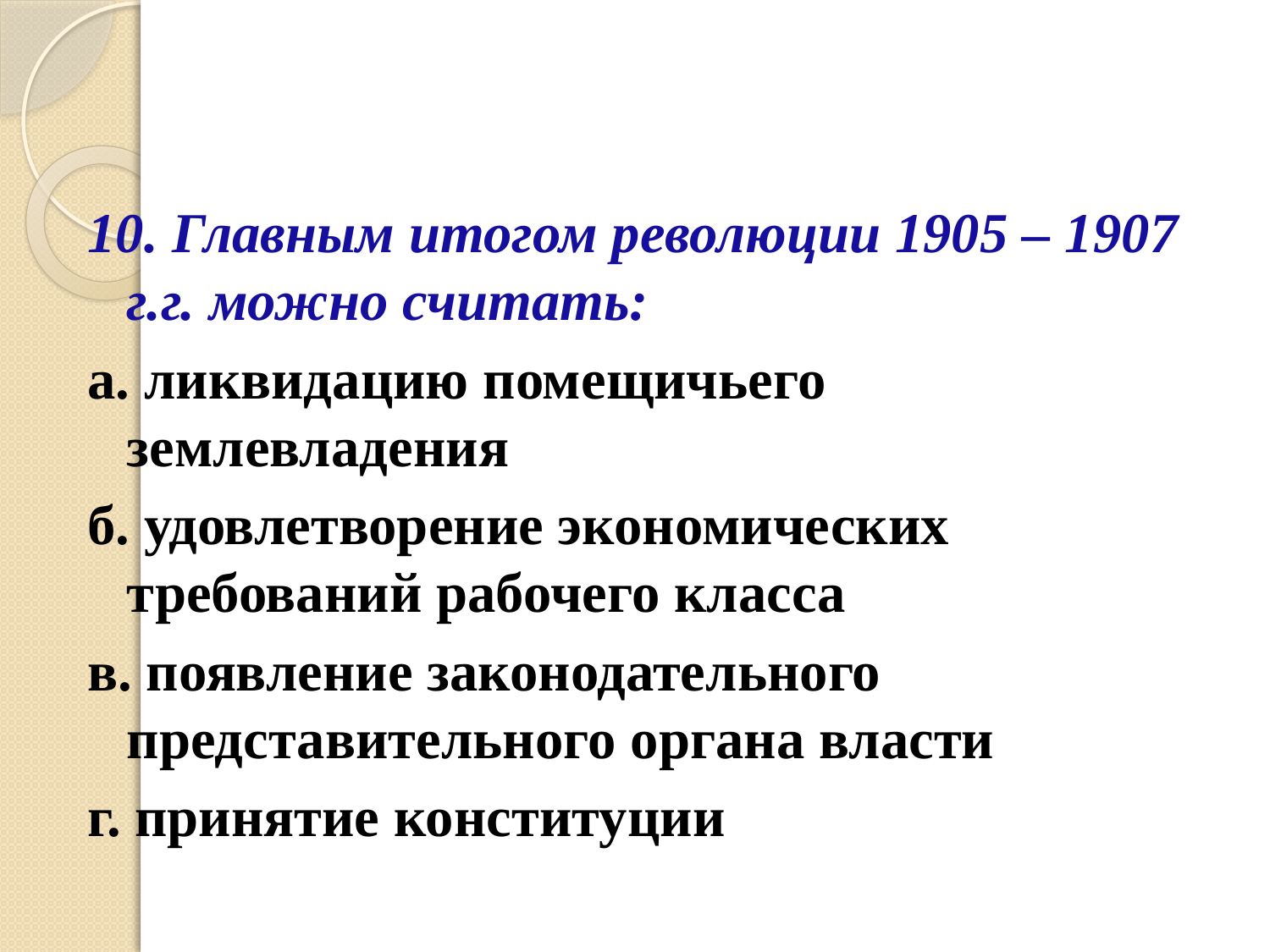

10. Главным итогом революции 1905 – 1907 г.г. можно считать:
а. ликвидацию помещичьего землевладения
б. удовлетворение экономических требований рабочего класса
в. появление законодательного представительного органа власти
г. принятие конституции